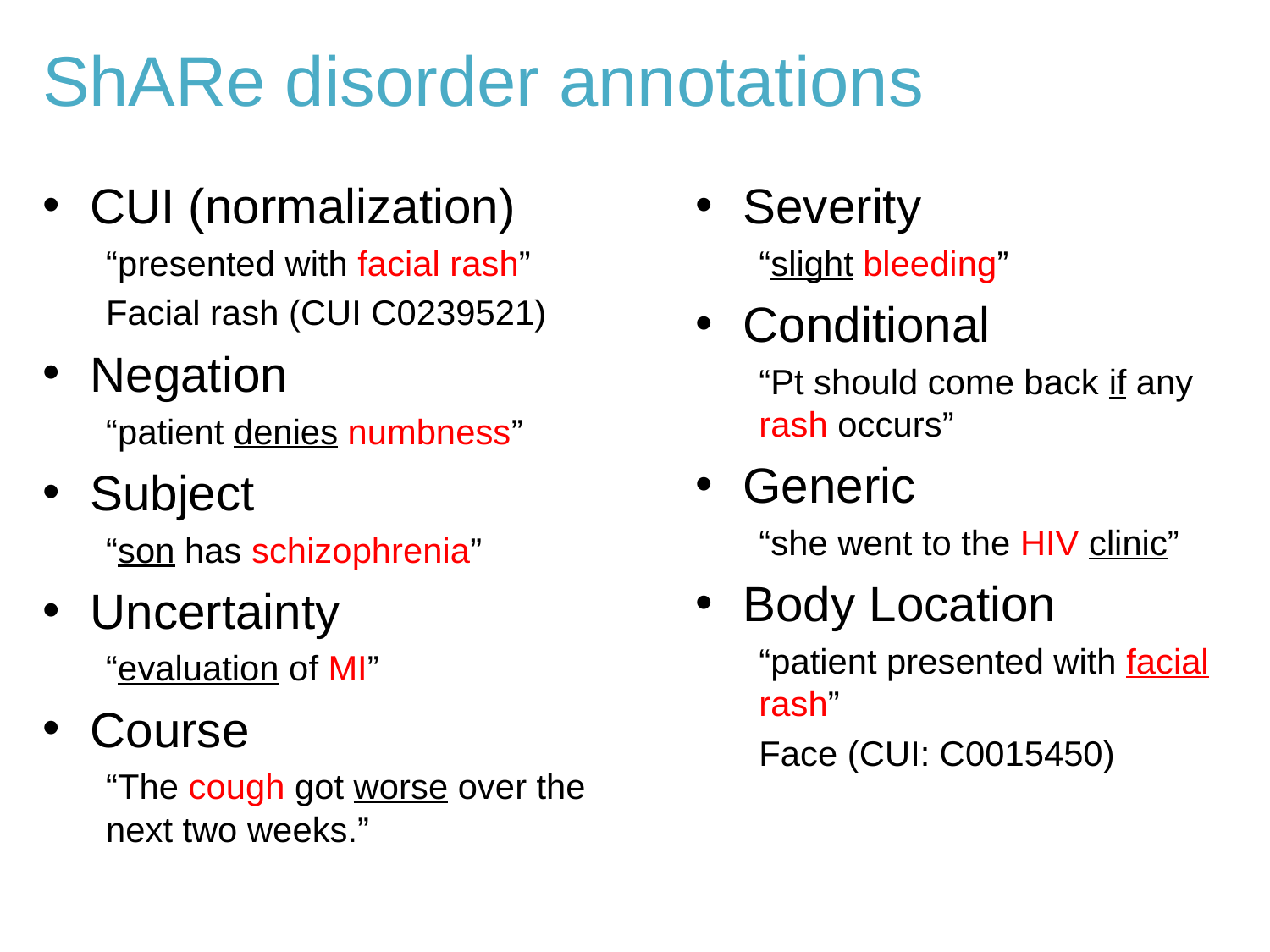

# ShARe disorder annotations
CUI (normalization)
“presented with facial rash”
Facial rash (CUI C0239521)
Negation
“patient denies numbness”
Subject
“son has schizophrenia”
Uncertainty
“evaluation of MI”
Course
“The cough got worse over the next two weeks.”

Severity
“slight bleeding”
Conditional
“Pt should come back if any rash occurs”
Generic
“she went to the HIV clinic”
Body Location
“patient presented with facial rash”
Face (CUI: C0015450)